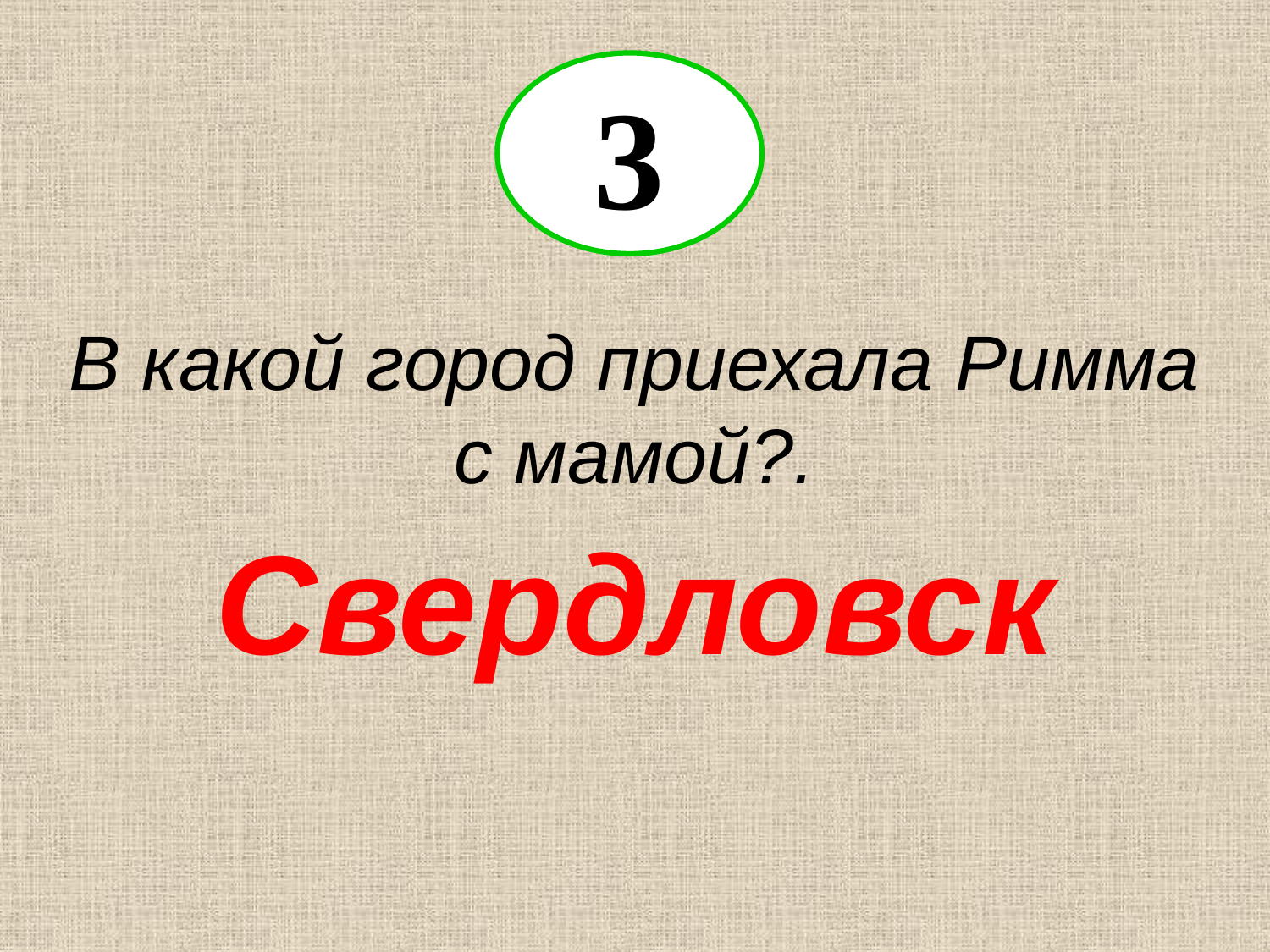

3
В какой город приехала Римма с мамой?.
Свердловск